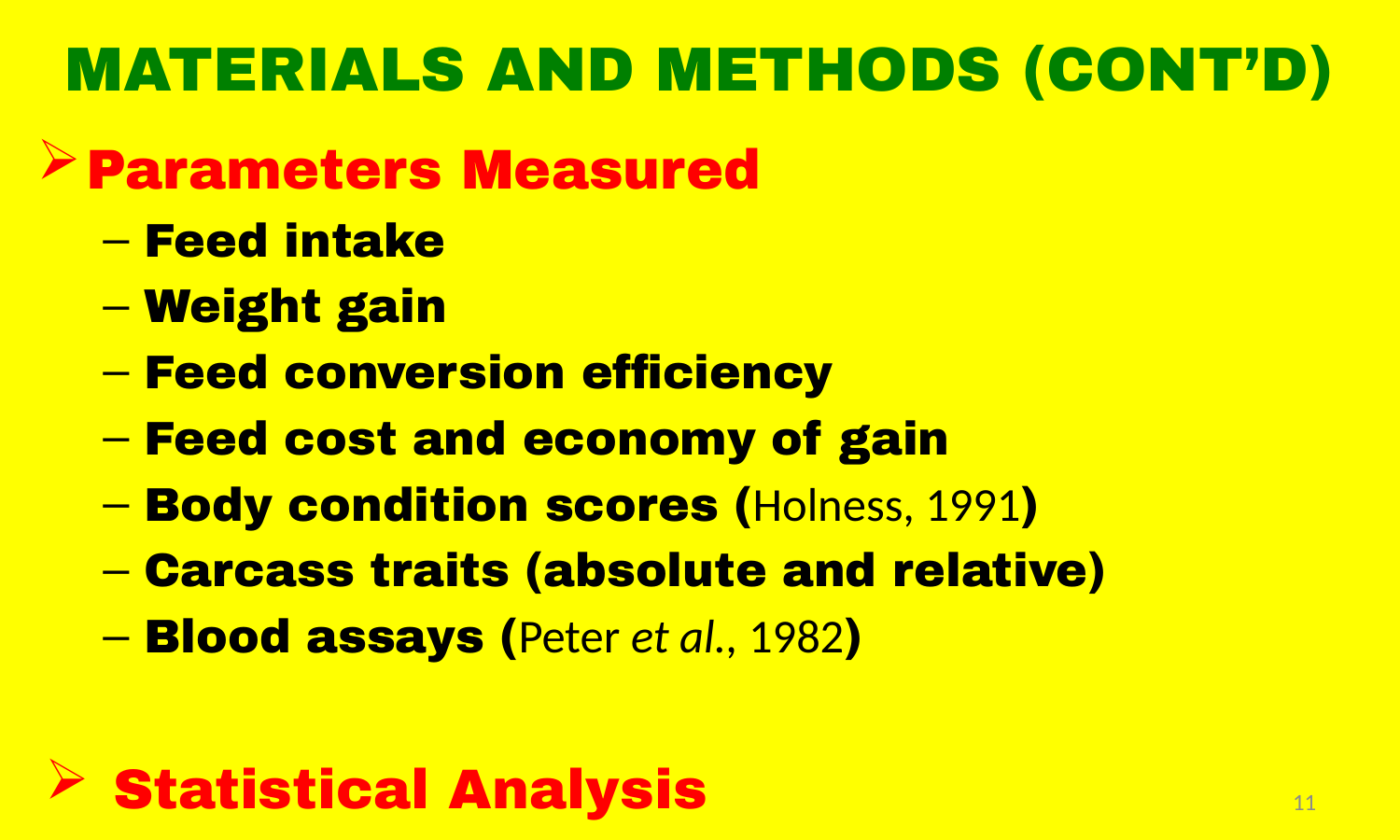

# MATERIALS AND METHODS (CONT’D)
Parameters Measured
Feed intake
Weight gain
Feed conversion efficiency
Feed cost and economy of gain
Body condition scores (Holness, 1991)
Carcass traits (absolute and relative)
Blood assays (Peter et al., 1982)

Statistical Analysis
11